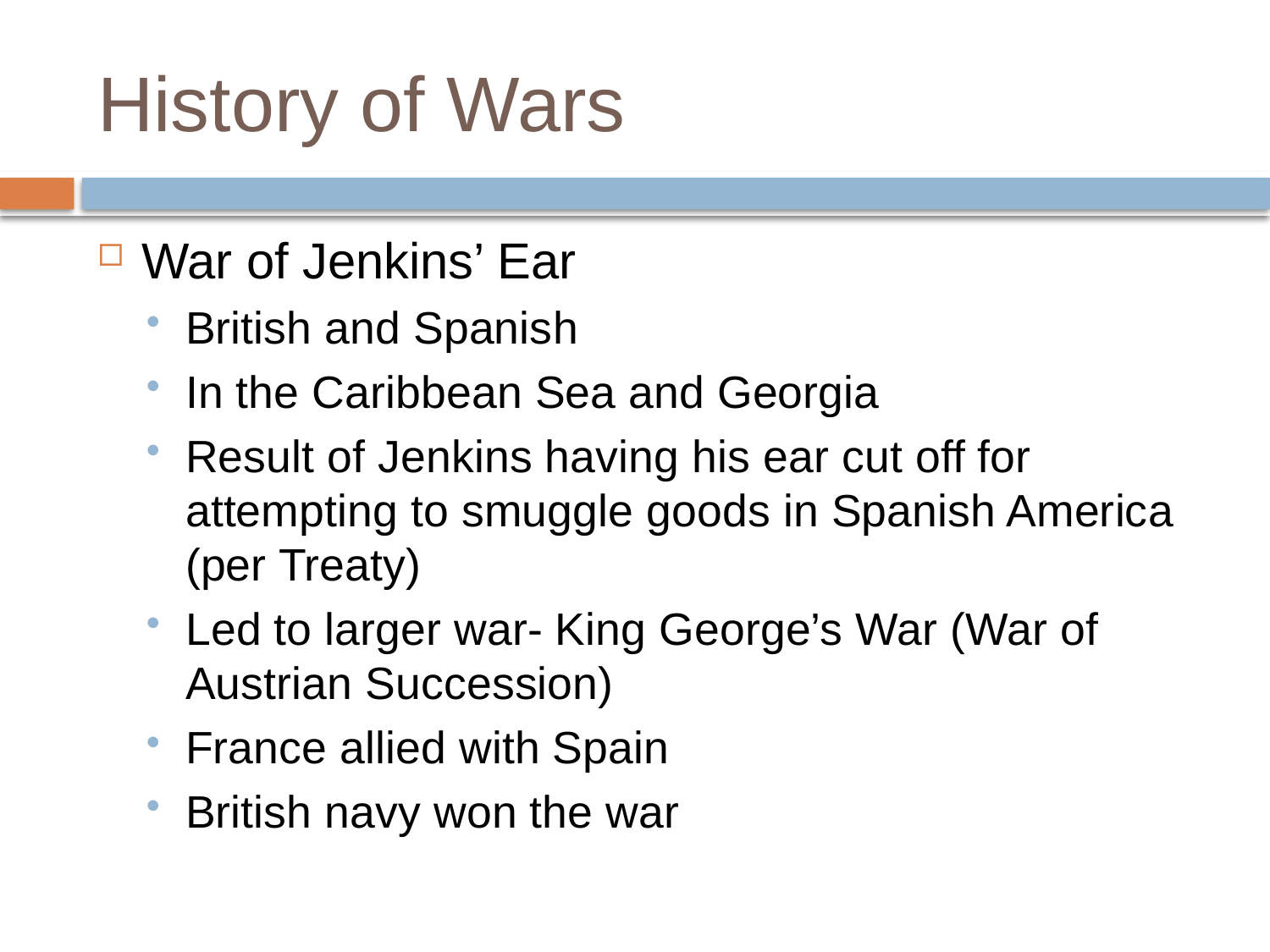

# History of Wars
War of Jenkins’ Ear
British and Spanish
In the Caribbean Sea and Georgia
Result of Jenkins having his ear cut off for attempting to smuggle goods in Spanish America (per Treaty)
Led to larger war- King George’s War (War of Austrian Succession)
France allied with Spain
British navy won the war